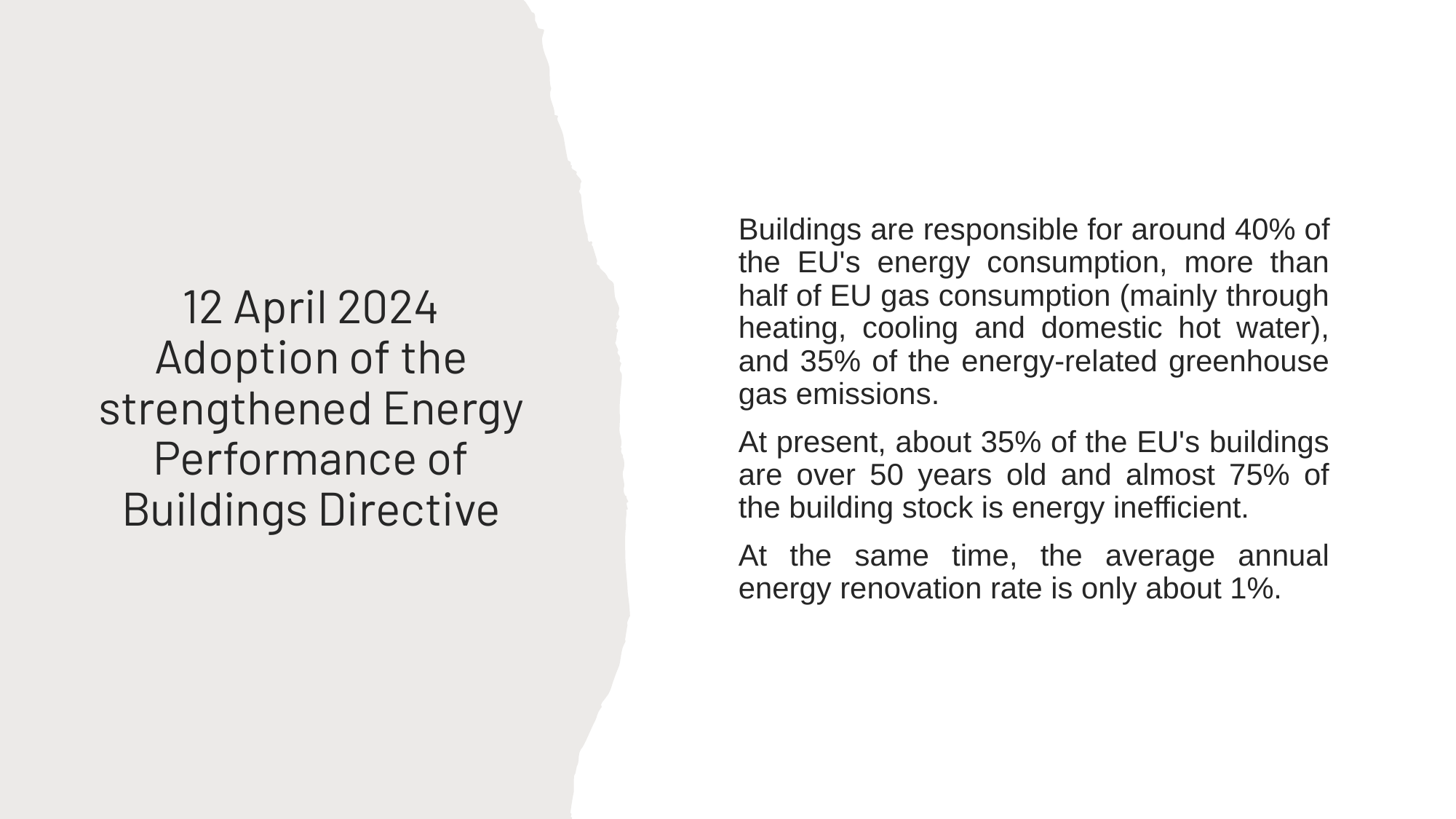

Buildings are responsible for around 40% of the EU's energy consumption, more than half of EU gas consumption (mainly through heating, cooling and domestic hot water), and 35% of the energy-related greenhouse gas emissions.
At present, about 35% of the EU's buildings are over 50 years old and almost 75% of the building stock is energy inefficient.
At the same time, the average annual energy renovation rate is only about 1%.
# 12 April 2024 Adoption of the strengthened Energy Performance of Buildings Directive